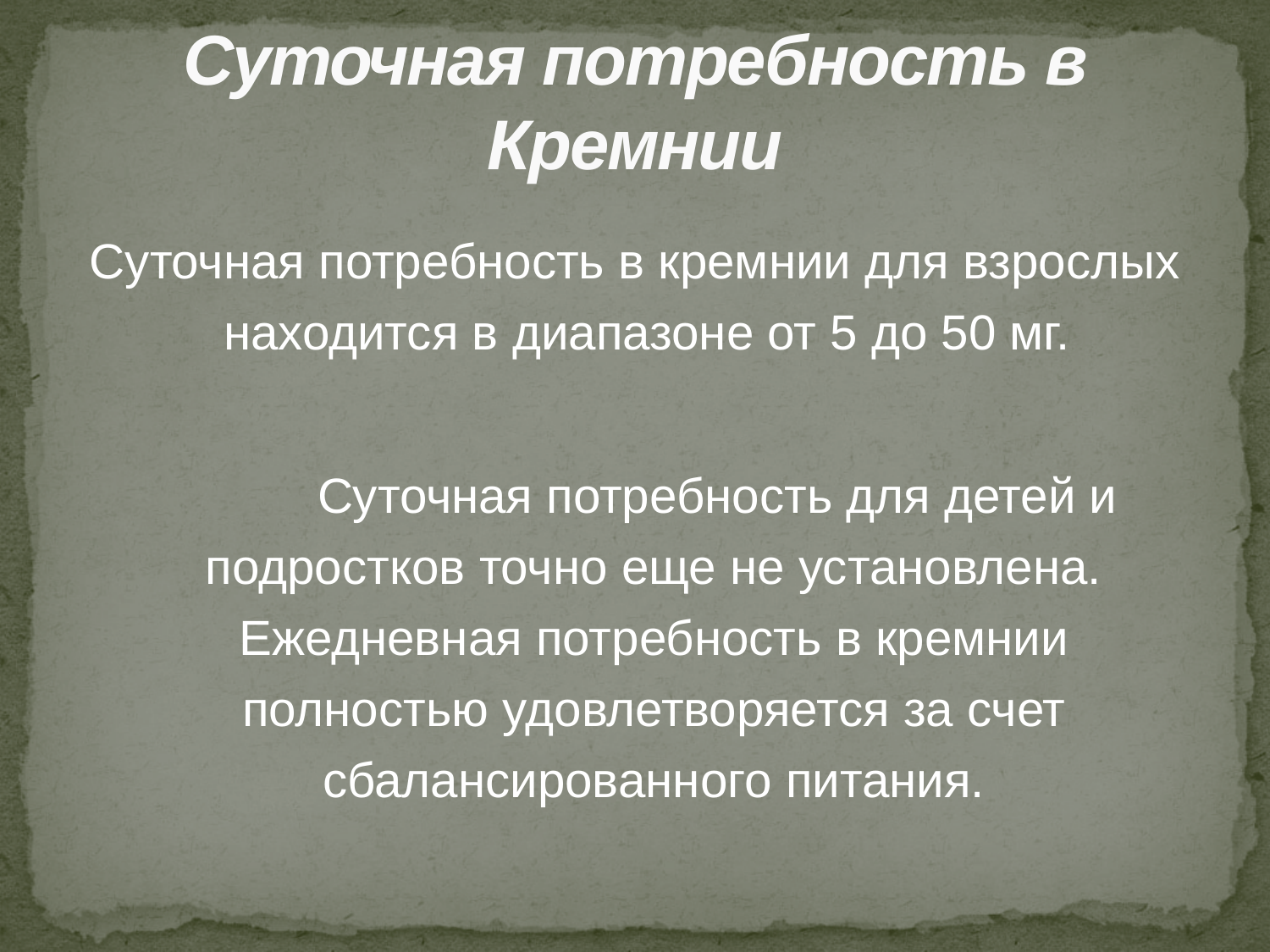

# Суточная потребность в Кремнии
Суточная потребность в кремнии для взрослых находится в диапазоне от 5 до 50 мг.

		Суточная потребность для детей и подростков точно еще не установлена. Ежедневная потребность в кремнии полностью удовлетворяется за счет сбалансированного питания.